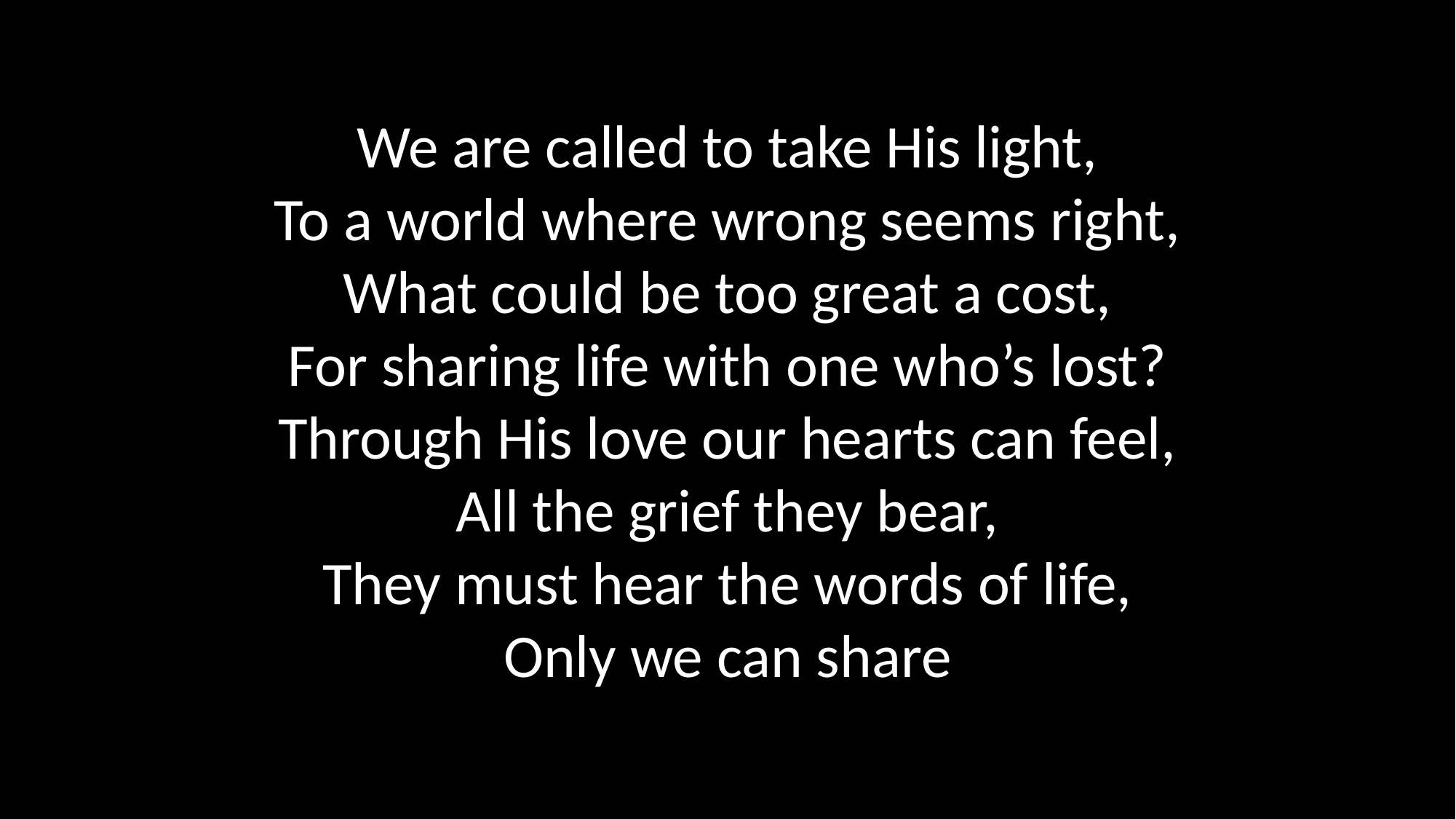

We are called to take His light,
To a world where wrong seems right,
What could be too great a cost,
For sharing life with one who’s lost?
Through His love our hearts can feel,
All the grief they bear,
They must hear the words of life,
Only we can share